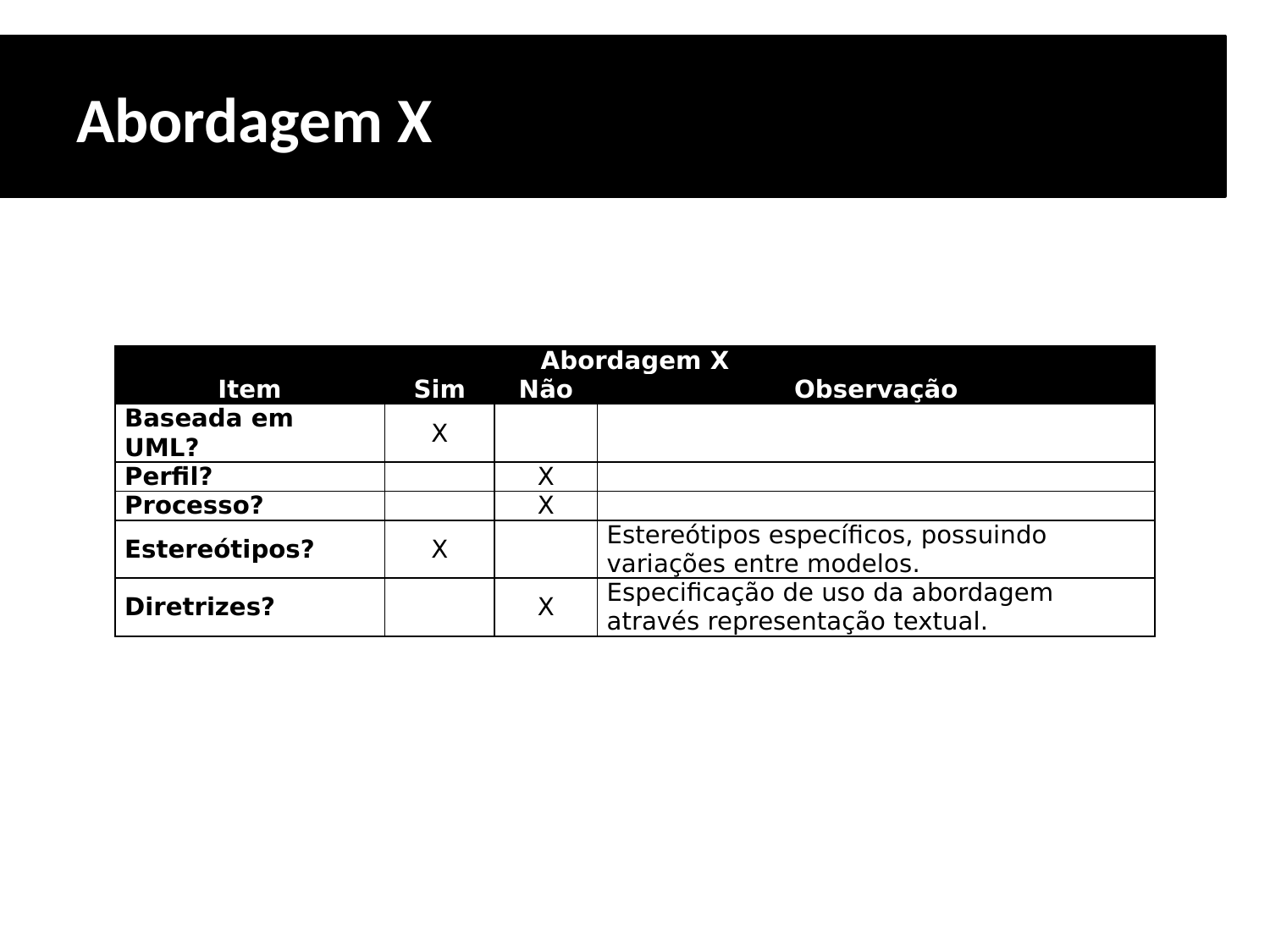

# Abordagem X
| Abordagem X |  |  |  |
| --- | --- | --- | --- |
| Item | Sim | Não | Observação |
| Baseada em UML? | X |  |  |
| Perfil? |  | X |  |
| Processo? |  | X |  |
| Estereótipos? | X |  | Estereótipos específicos, possuindo variações entre modelos. |
| Diretrizes? |  | X | Especificação de uso da abordagem através representação textual. |